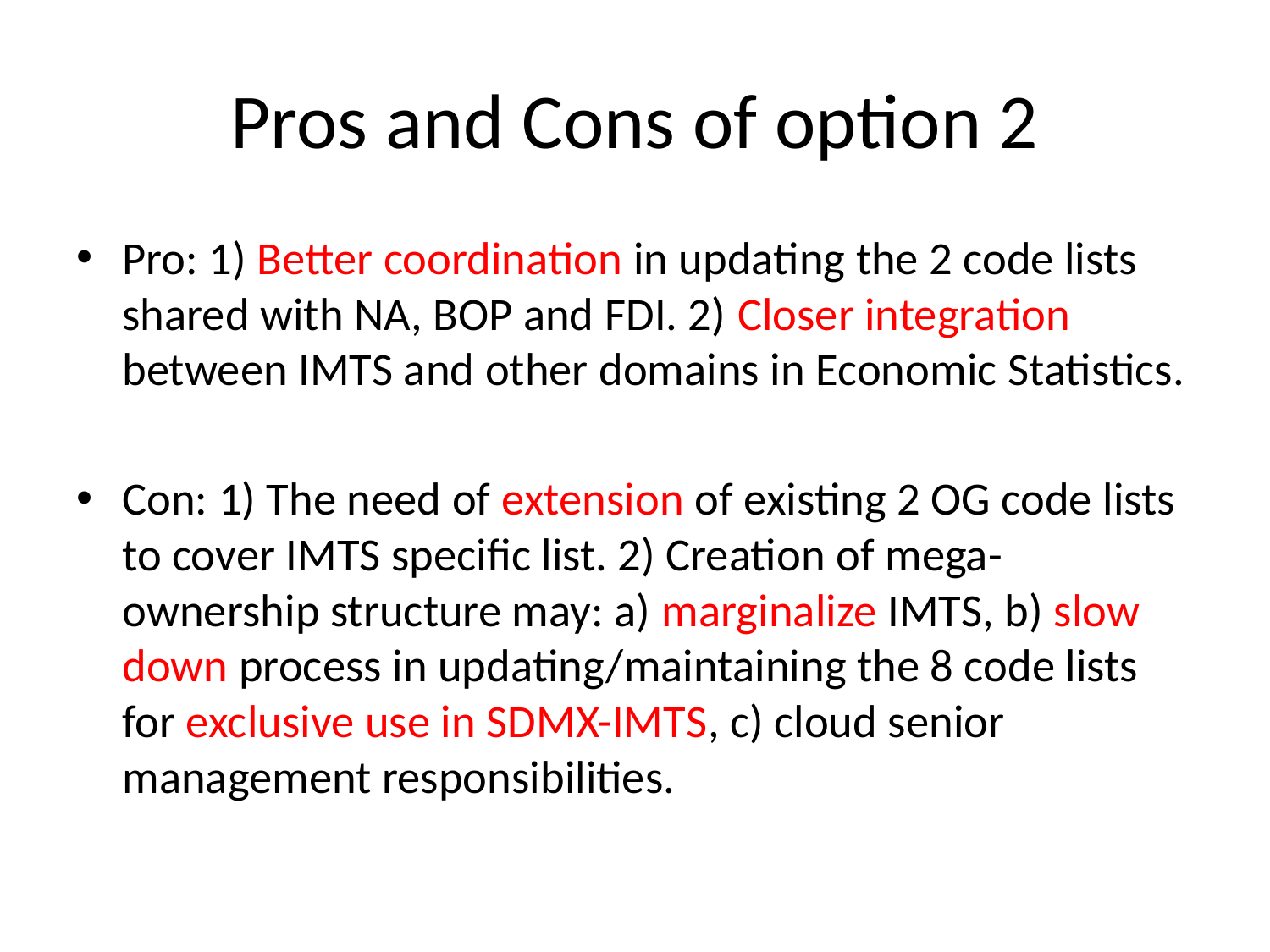

# Pros and Cons of option 2
Pro: 1) Better coordination in updating the 2 code lists shared with NA, BOP and FDI. 2) Closer integration between IMTS and other domains in Economic Statistics.

Con: 1) The need of extension of existing 2 OG code lists to cover IMTS specific list. 2) Creation of mega-ownership structure may: a) marginalize IMTS, b) slow down process in updating/maintaining the 8 code lists for exclusive use in SDMX-IMTS, c) cloud senior management responsibilities.